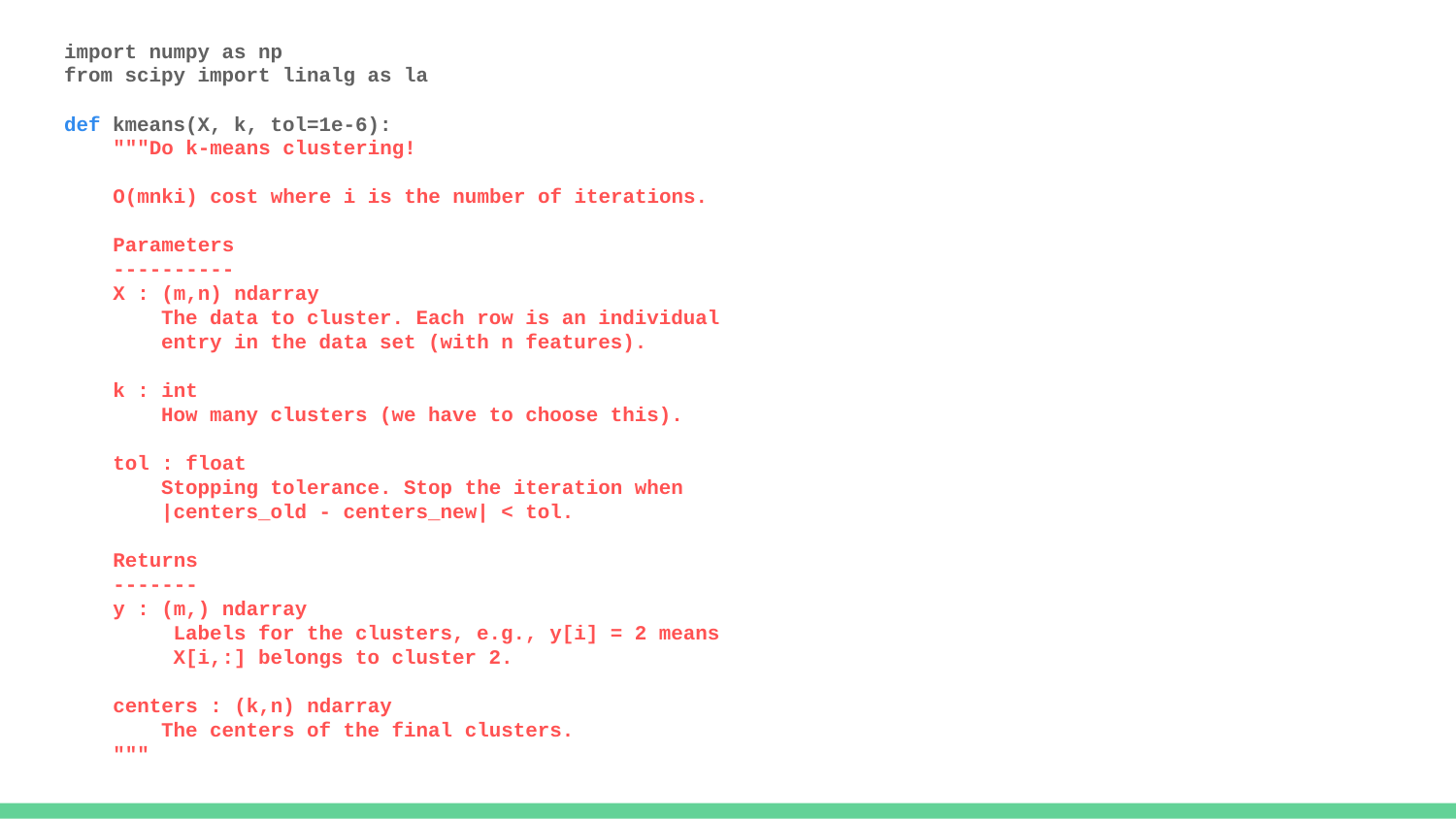

import numpy as np
from scipy import linalg as la

def kmeans(X, k, tol=1e-6):
    """Do k-means clustering!

    O(mnki) cost where i is the number of iterations.

    Parameters
    ----------
    X : (m,n) ndarray
        The data to cluster. Each row is an individual
        entry in the data set (with n features).

    k : int
        How many clusters (we have to choose this).

    tol : float
        Stopping tolerance. Stop the iteration when
        |centers_old - centers_new| < tol.

    Returns
    -------
    y : (m,) ndarray
         Labels for the clusters, e.g., y[i] = 2 means
         X[i,:] belongs to cluster 2.

    centers : (k,n) ndarray
        The centers of the final clusters.
    """